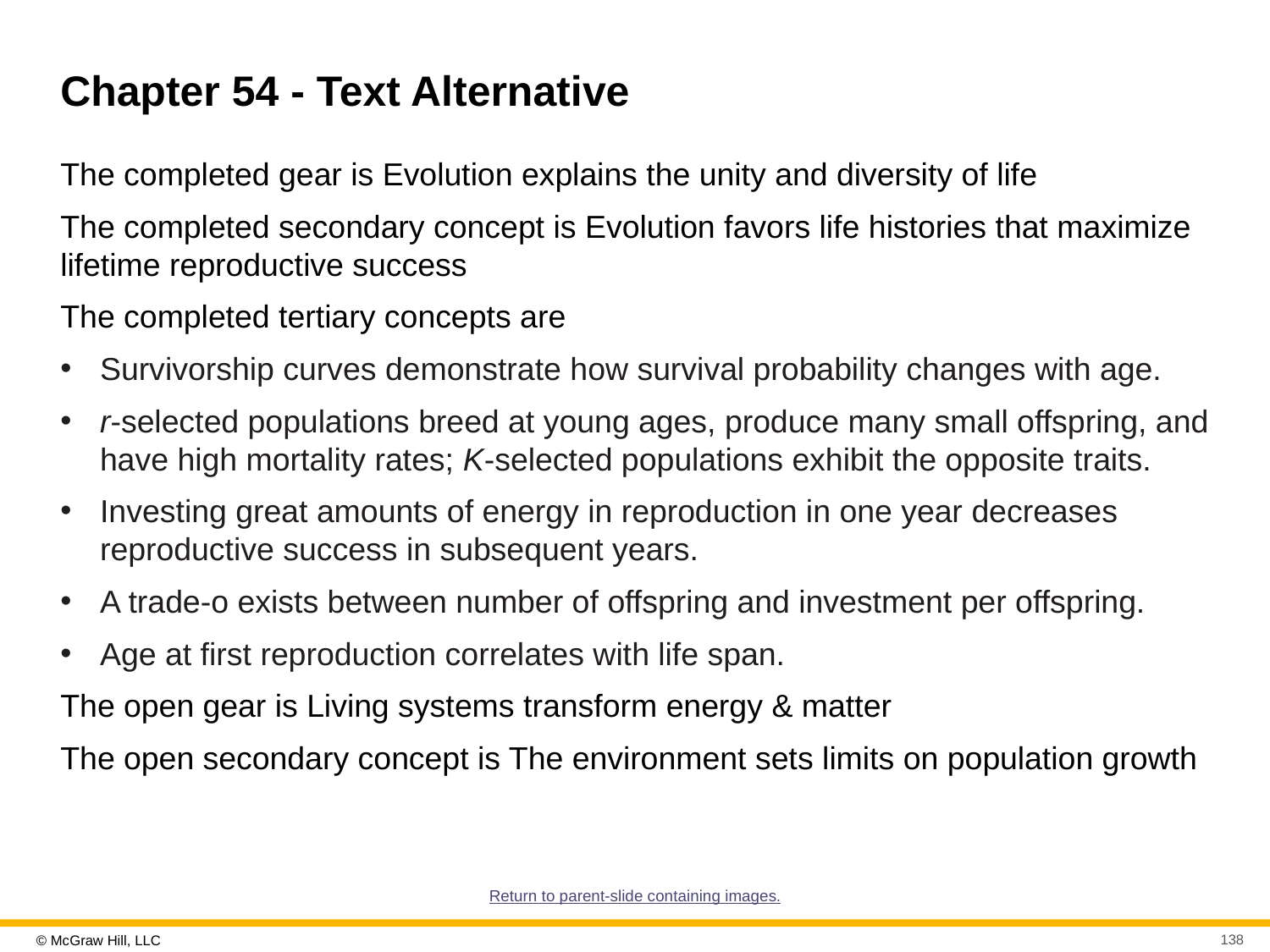

# Chapter 54 - Text Alternative
The completed gear is Evolution explains the unity and diversity of life
The completed secondary concept is Evolution favors life histories that maximize lifetime reproductive success
The completed tertiary concepts are
Survivorship curves demonstrate how survival probability changes with age.
r-selected populations breed at young ages, produce many small offspring, and have high mortality rates; K-selected populations exhibit the opposite traits.
Investing great amounts of energy in reproduction in one year decreases reproductive success in subsequent years.
A trade-o exists between number of offspring and investment per offspring.
Age at first reproduction correlates with life span.
The open gear is Living systems transform energy & matter
The open secondary concept is The environment sets limits on population growth
Return to parent-slide containing images.
138